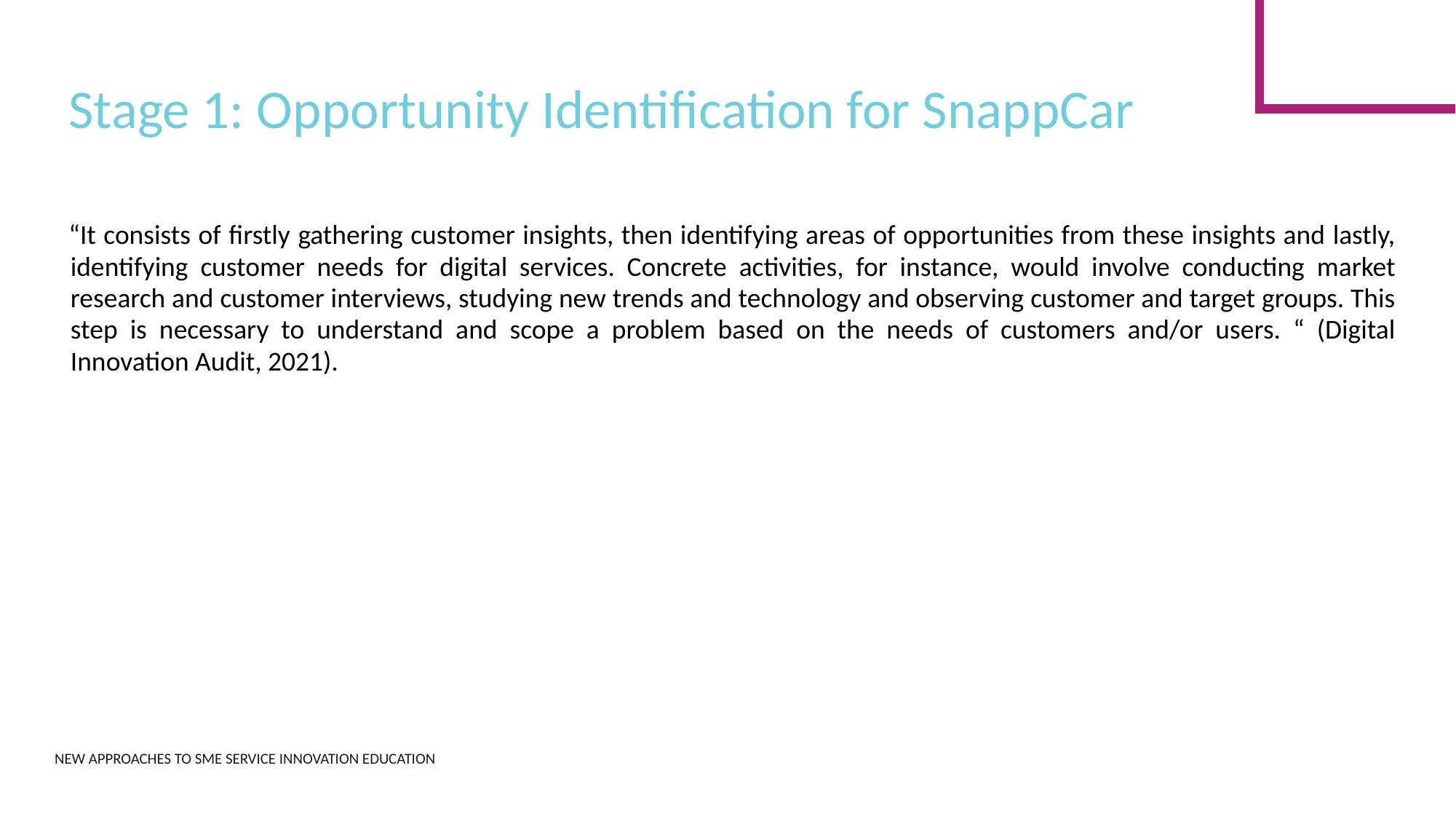

Stage 1: Opportunity Identification for SnappCar

“It consists of firstly gathering customer insights, then identifying areas of opportunities from these insights and lastly, identifying customer needs for digital services. Concrete activities, for instance, would involve conducting market research and customer interviews, studying new trends and technology and observing customer and target groups. This step is necessary to understand and scope a problem based on the needs of customers and/or users. “ (Digital Innovation Audit, 2021).